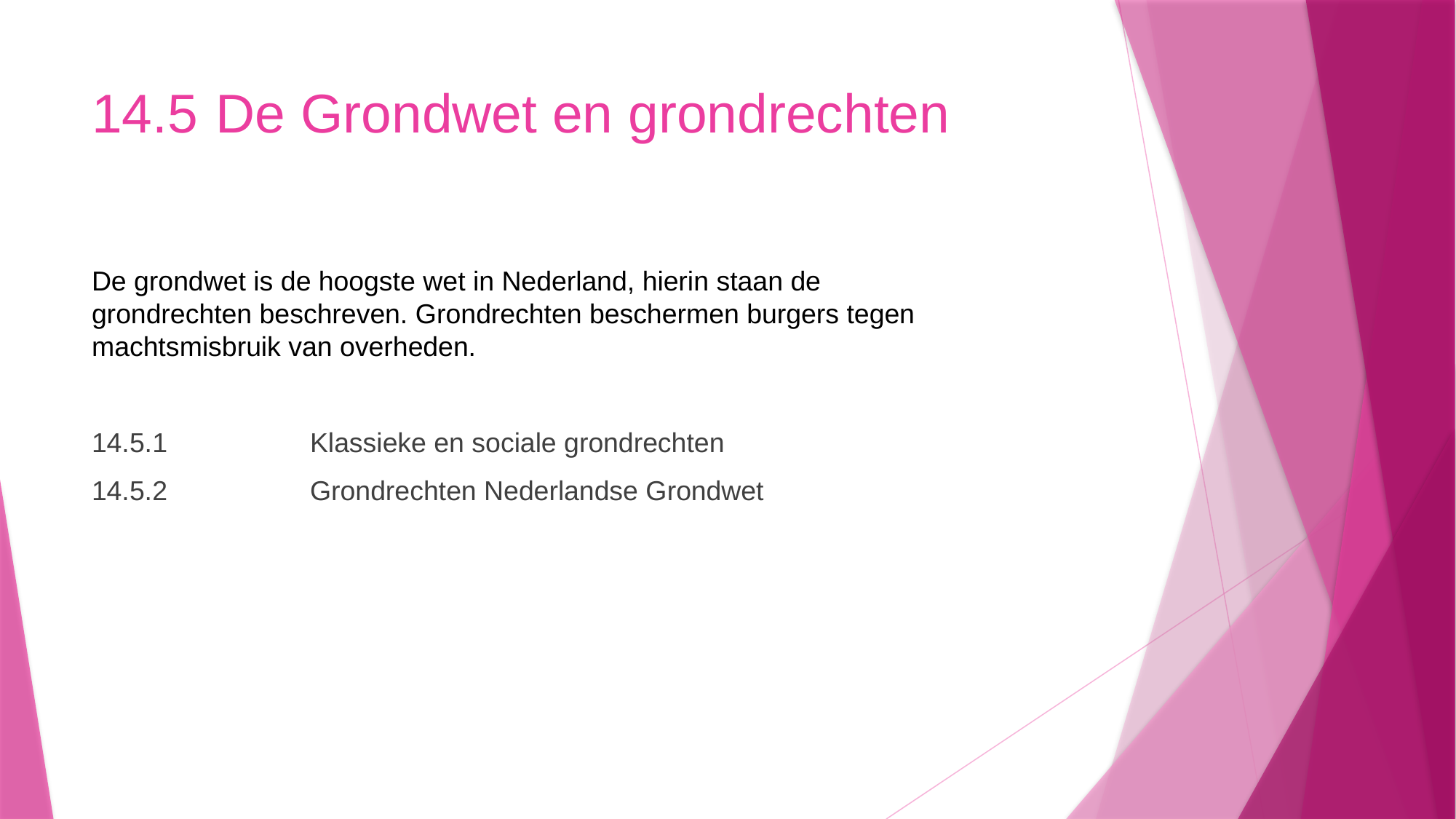

# 14.5	 De Grondwet en grondrechten
De grondwet is de hoogste wet in Nederland, hierin staan de grondrechten beschreven. Grondrechten beschermen burgers tegen machtsmisbruik van overheden.

14.5.1		Klassieke en sociale grondrechten
14.5.2		Grondrechten Nederlandse Grondwet